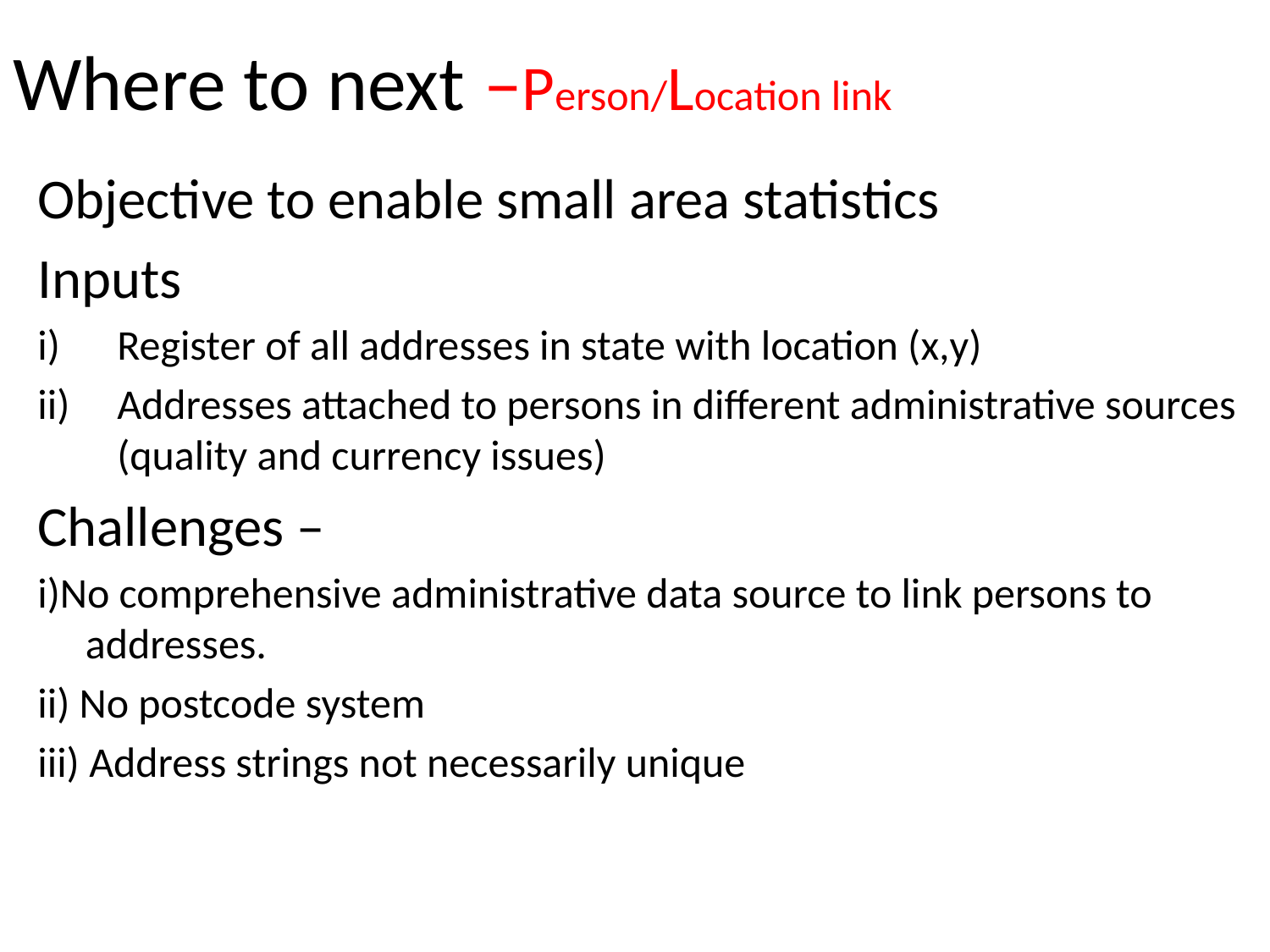

# Where to next –Person/Location link
Objective to enable small area statistics
Inputs
Register of all addresses in state with location (x,y)
Addresses attached to persons in different administrative sources (quality and currency issues)
Challenges –
i)No comprehensive administrative data source to link persons to addresses.
ii) No postcode system
iii) Address strings not necessarily unique